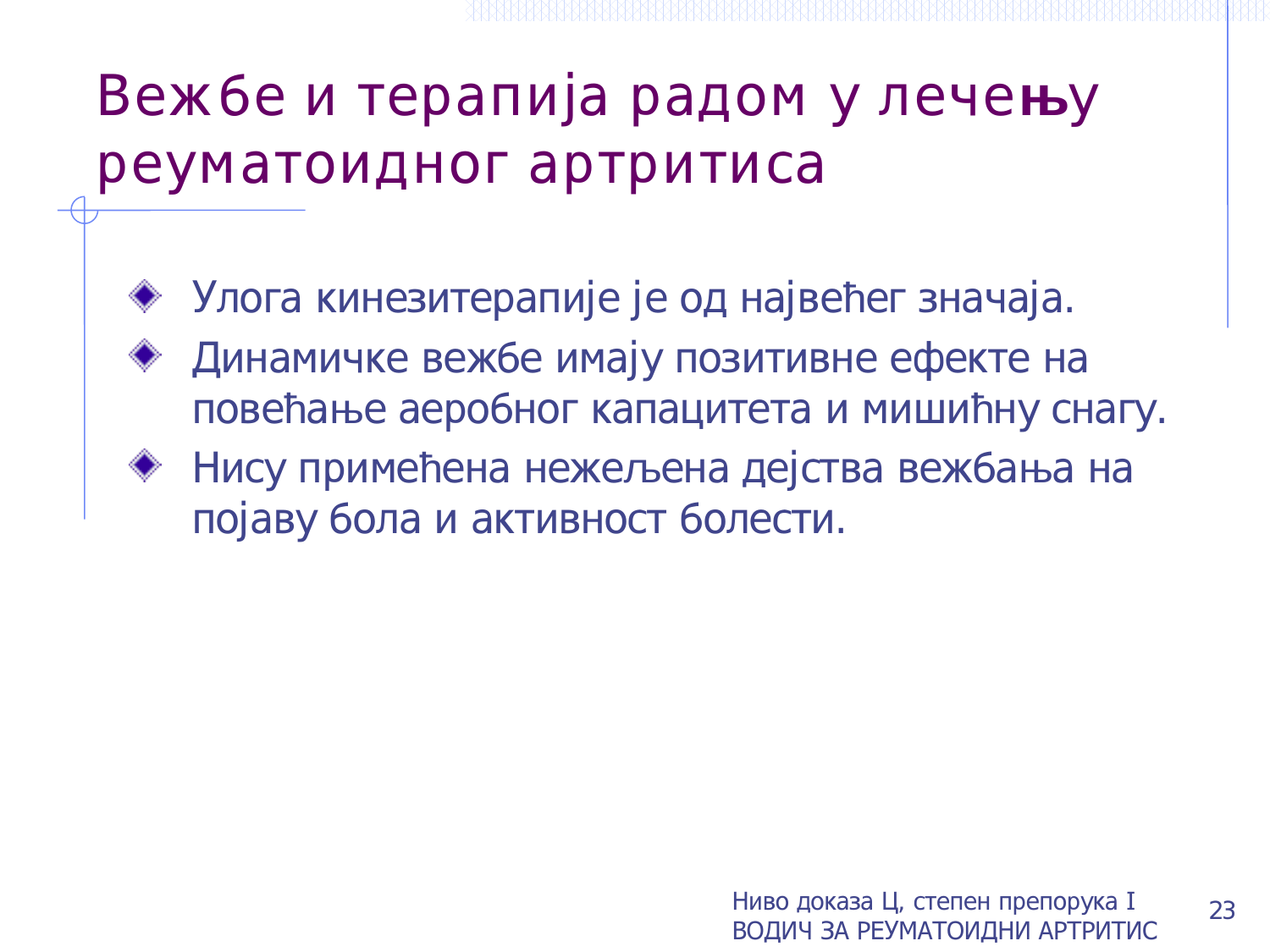

# Вежбе и терапија радом у лечењу реуматоидног артритиса
Улога кинезитерапије је од највећег значаја.
Динамичке вежбе имају позитивне ефекте на повећање аеробног капацитета и мишићну снагу.
Нису примећена нежељена дејства вежбања на појаву бола и активност болести.
23
Ниво доказа Ц, степен препорука I
ВОДИЧ ЗА РЕУМАТОИДНИ АРТРИТИС